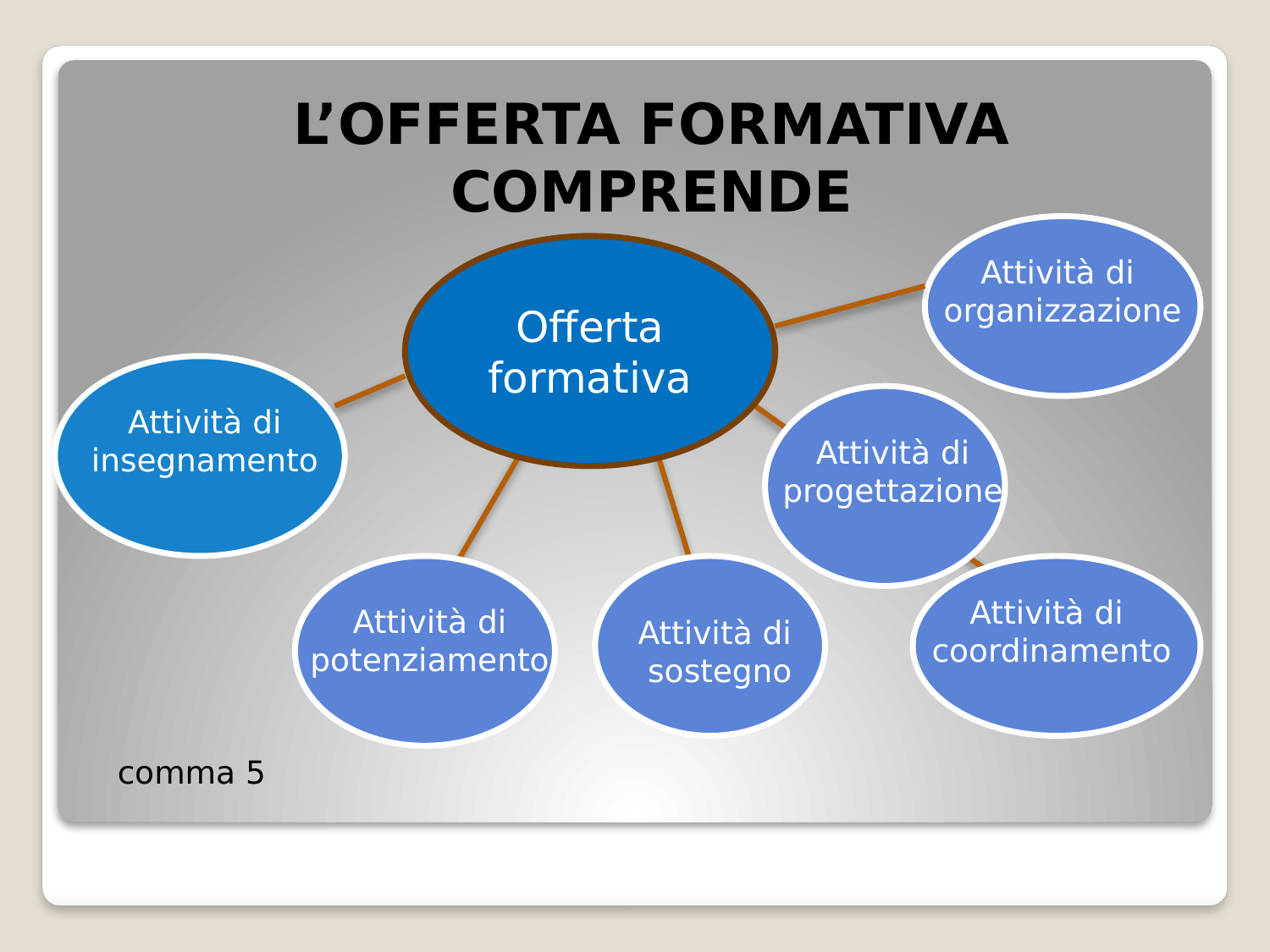

L’OFFERTA FORMATIVA COMPRENDE

Offerta formativa
Attività di  organizzazione

Attività di insegnamento

Attività di progettazione

Attività di  coordinamento
Attività di potenziamento
Attività di  sostegno
comma 5